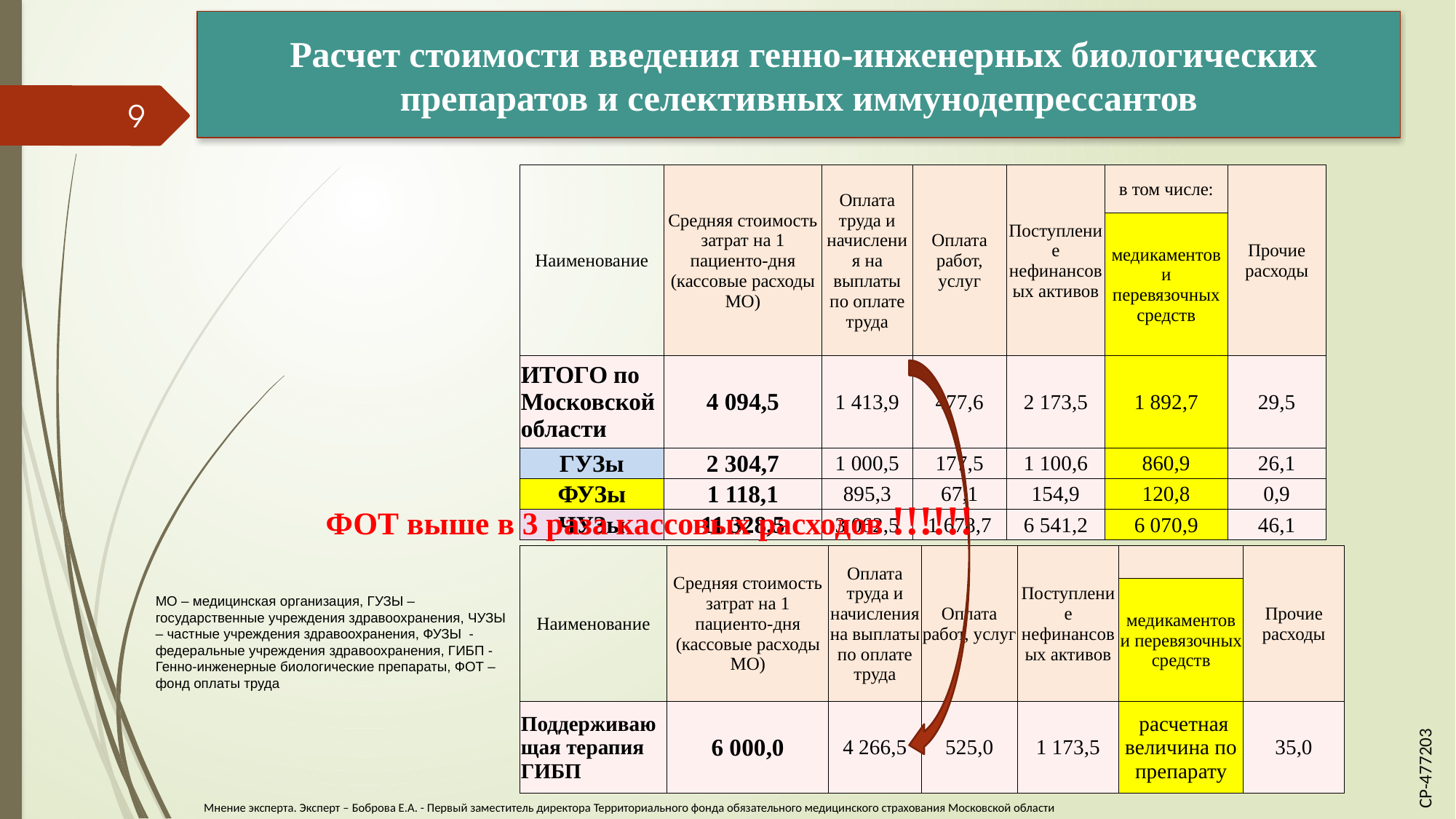

Расчет стоимости введения генно-инженерных биологических препаратов и селективных иммунодепрессантов
9
| Наименование | Средняя стоимость затрат на 1 пациенто-дня (кассовые расходы МО) | Оплата труда и начисления на выплаты по оплате труда | Оплата работ, услуг | Поступление нефинансовых активов | в том числе: | Прочие расходы |
| --- | --- | --- | --- | --- | --- | --- |
|  |  |  |  |  | медикаментов и перевязочных средств |  |
| ИТОГО по Московской области | 4 094,5 | 1 413,9 | 477,6 | 2 173,5 | 1 892,7 | 29,5 |
| ГУЗы | 2 304,7 | 1 000,5 | 177,5 | 1 100,6 | 860,9 | 26,1 |
| ФУЗы | 1 118,1 | 895,3 | 67,1 | 154,9 | 120,8 | 0,9 |
| ЧУЗы | 11 328,5 | 3 062,5 | 1 678,7 | 6 541,2 | 6 070,9 | 46,1 |

ФОТ выше в 3 раза кассовых расходов !!!!!!
| Наименование | Средняя стоимость затрат на 1 пациенто-дня (кассовые расходы МО) | Оплата труда и начисления на выплаты по оплате труда | Оплата работ, услуг | Поступление нефинансовых активов |  | Прочие расходы |
| --- | --- | --- | --- | --- | --- | --- |
|  |  |  |  |  | медикаментов и перевязочных средств |  |
| Поддерживающая терапия ГИБП | 6 000,0 | 4 266,5 | 525,0 | 1 173,5 | расчетная величина по препарату | 35,0 |
МО – медицинская организация, ГУЗЫ – государственные учреждения здравоохранения, ЧУЗЫ – частные учреждения здравоохранения, ФУЗЫ  - федеральные учреждения здравоохранения, ГИБП - Генно-инженерные биологические препараты, ФОТ – фонд оплаты труда
CP-477203
Мнение эксперта. Эксперт – Боброва Е.А. - Первый заместитель директора Территориального фонда обязательного медицинского страхования Московской области